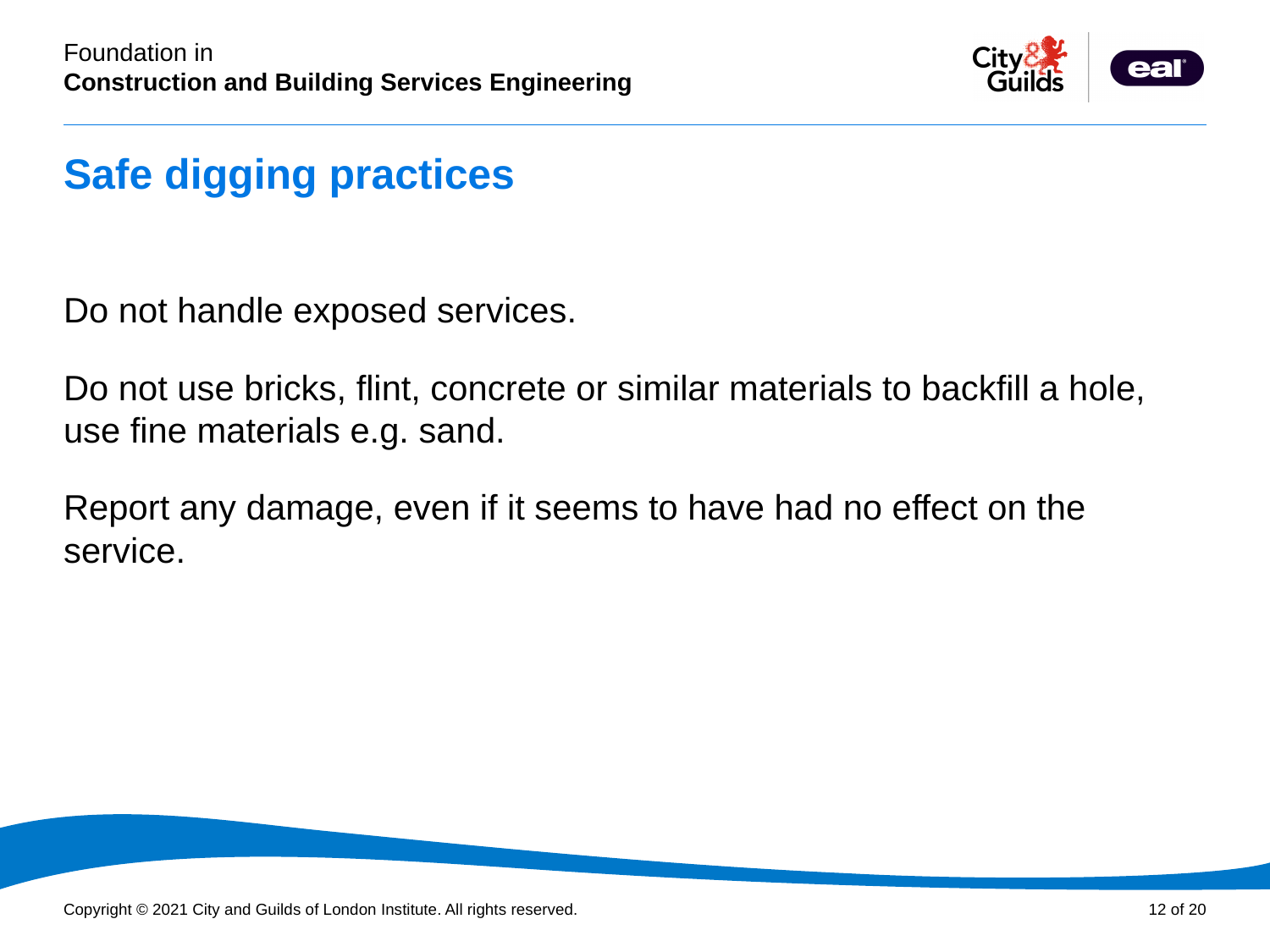

# Safe digging practices

Do not handle exposed services.
Do not use bricks, flint, concrete or similar materials to backfill a hole, use fine materials e.g. sand.
Report any damage, even if it seems to have had no effect on the service.